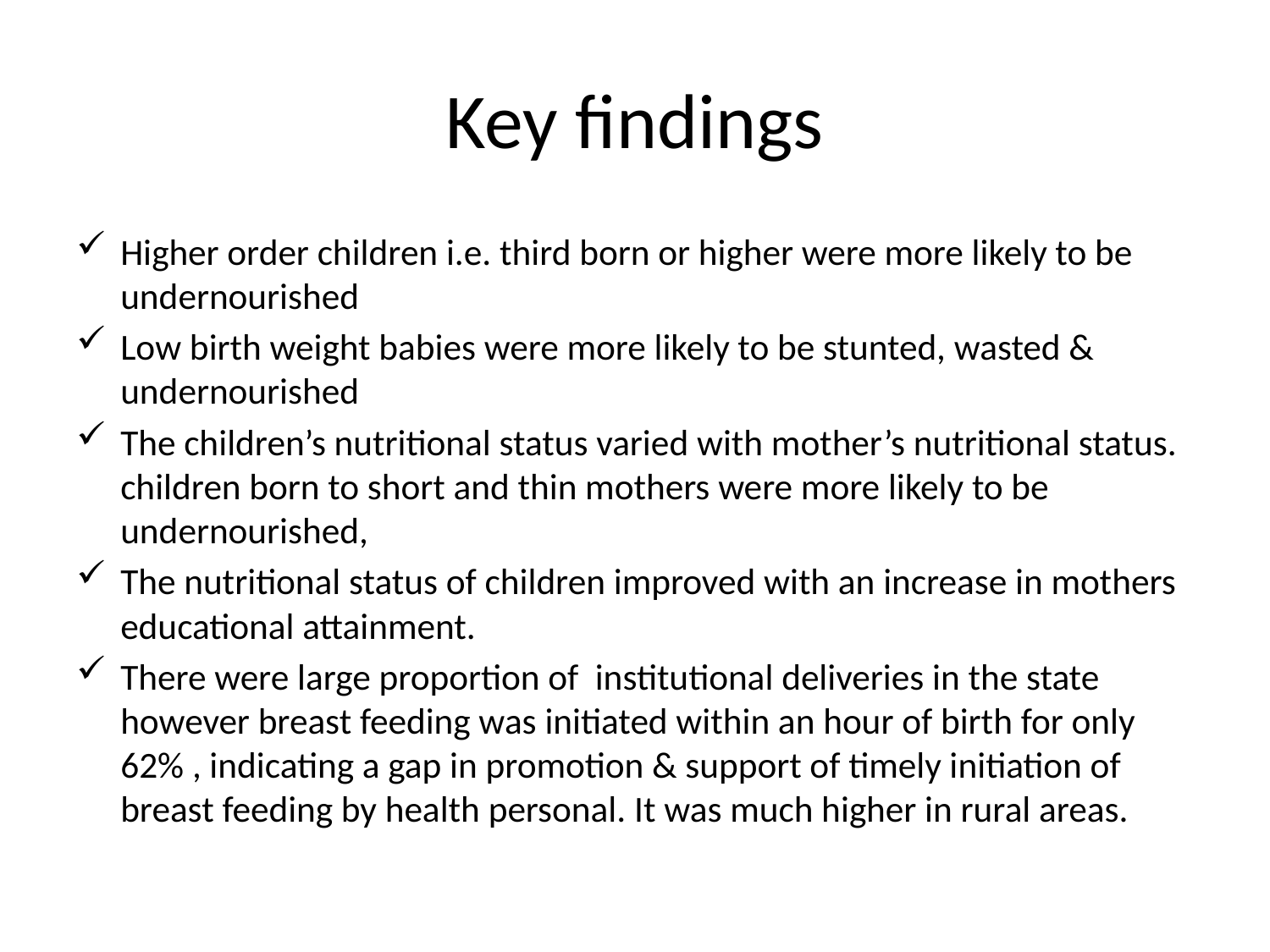

# Key findings
Higher order children i.e. third born or higher were more likely to be undernourished
Low birth weight babies were more likely to be stunted, wasted & undernourished
The children’s nutritional status varied with mother’s nutritional status. children born to short and thin mothers were more likely to be undernourished,
The nutritional status of children improved with an increase in mothers educational attainment.
There were large proportion of  institutional deliveries in the state however breast feeding was initiated within an hour of birth for only 62% , indicating a gap in promotion & support of timely initiation of breast feeding by health personal. It was much higher in rural areas.